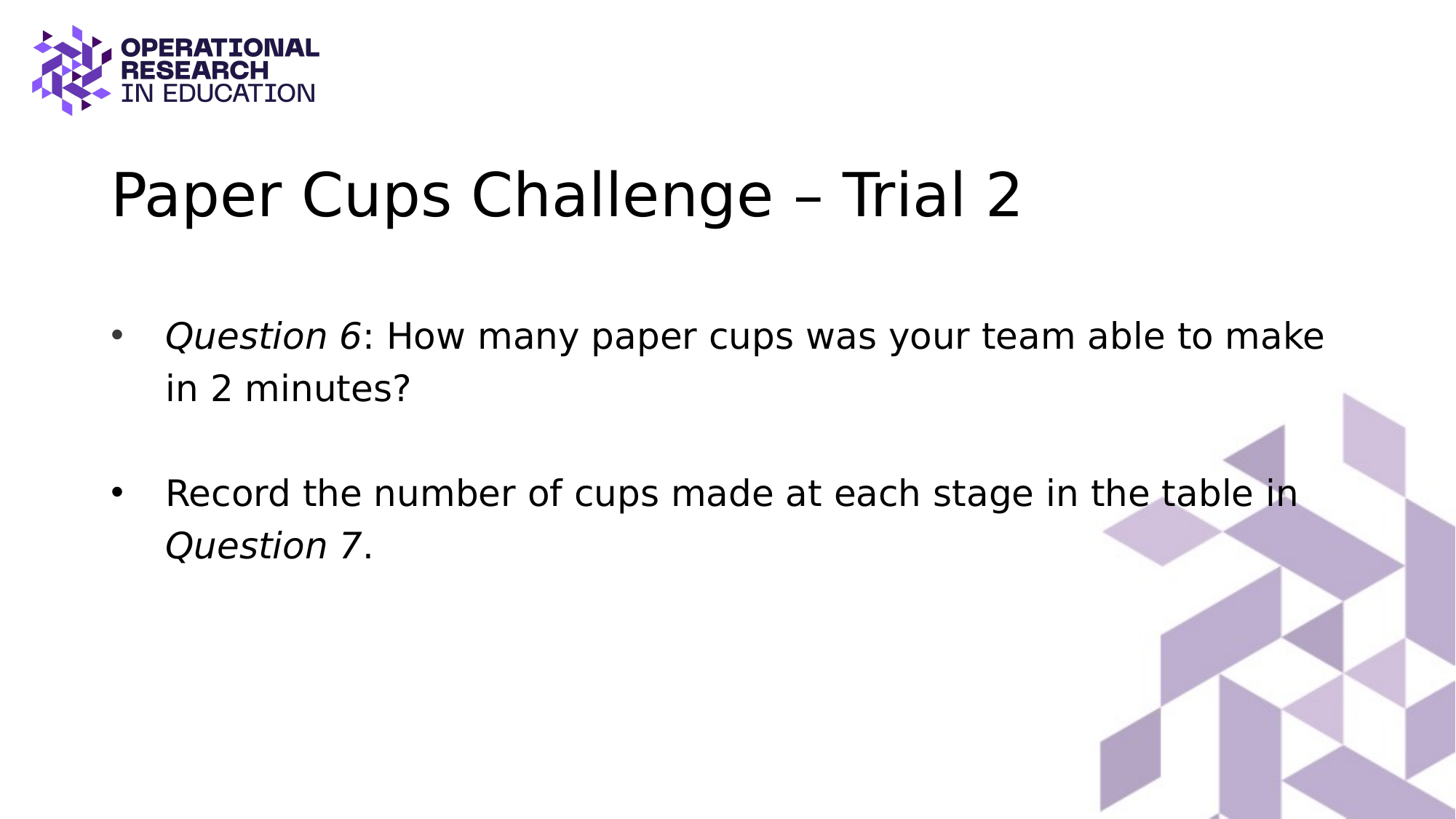

# Paper Cups Challenge – Trial 2
Question 6: How many paper cups was your team able to make in 2 minutes?

Record the number of cups made at each stage in the table in Question 7.